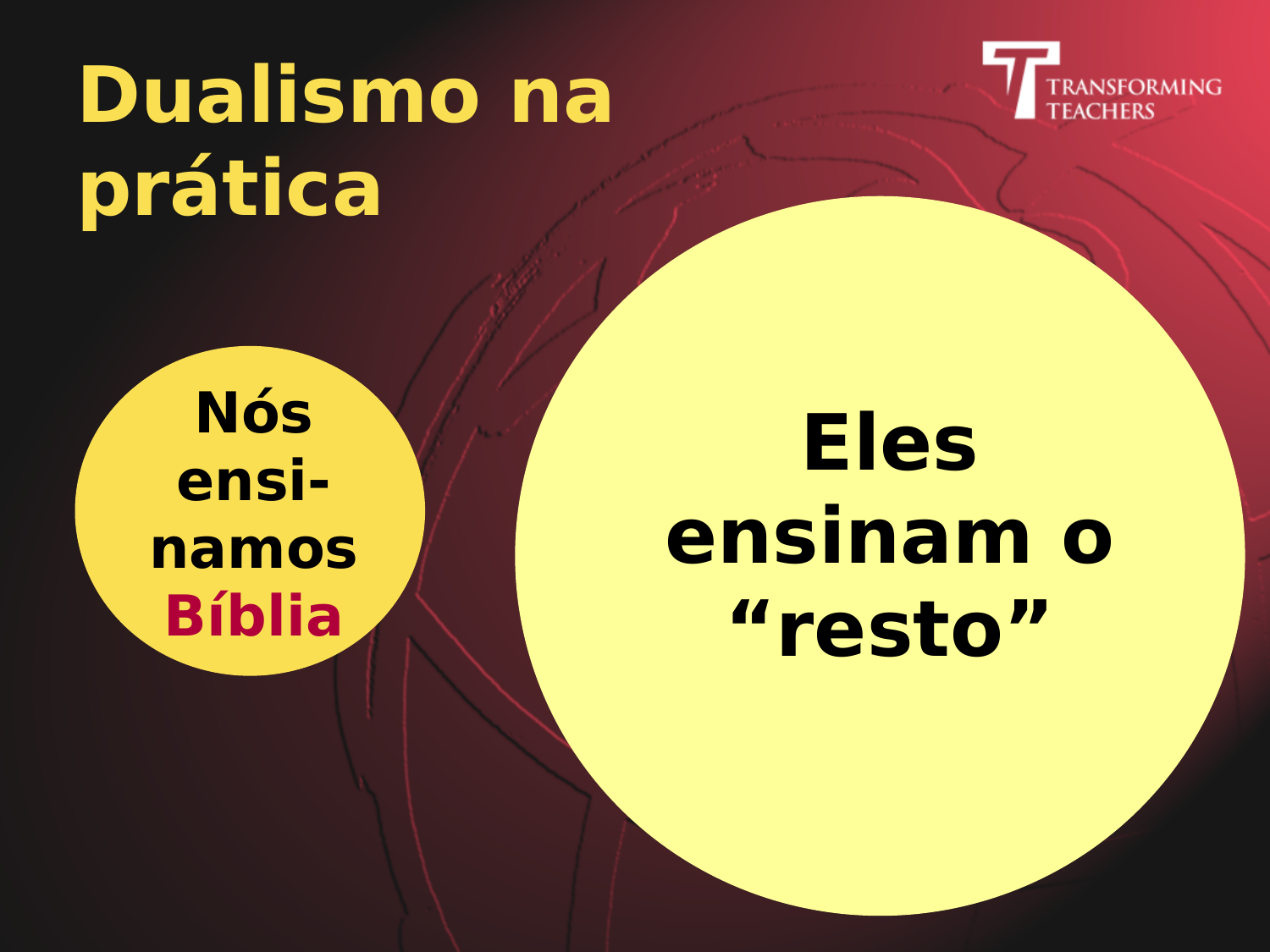

# Dualismo na prática

Nós ensi-namos Bíblia
Eles ensinam o “resto”